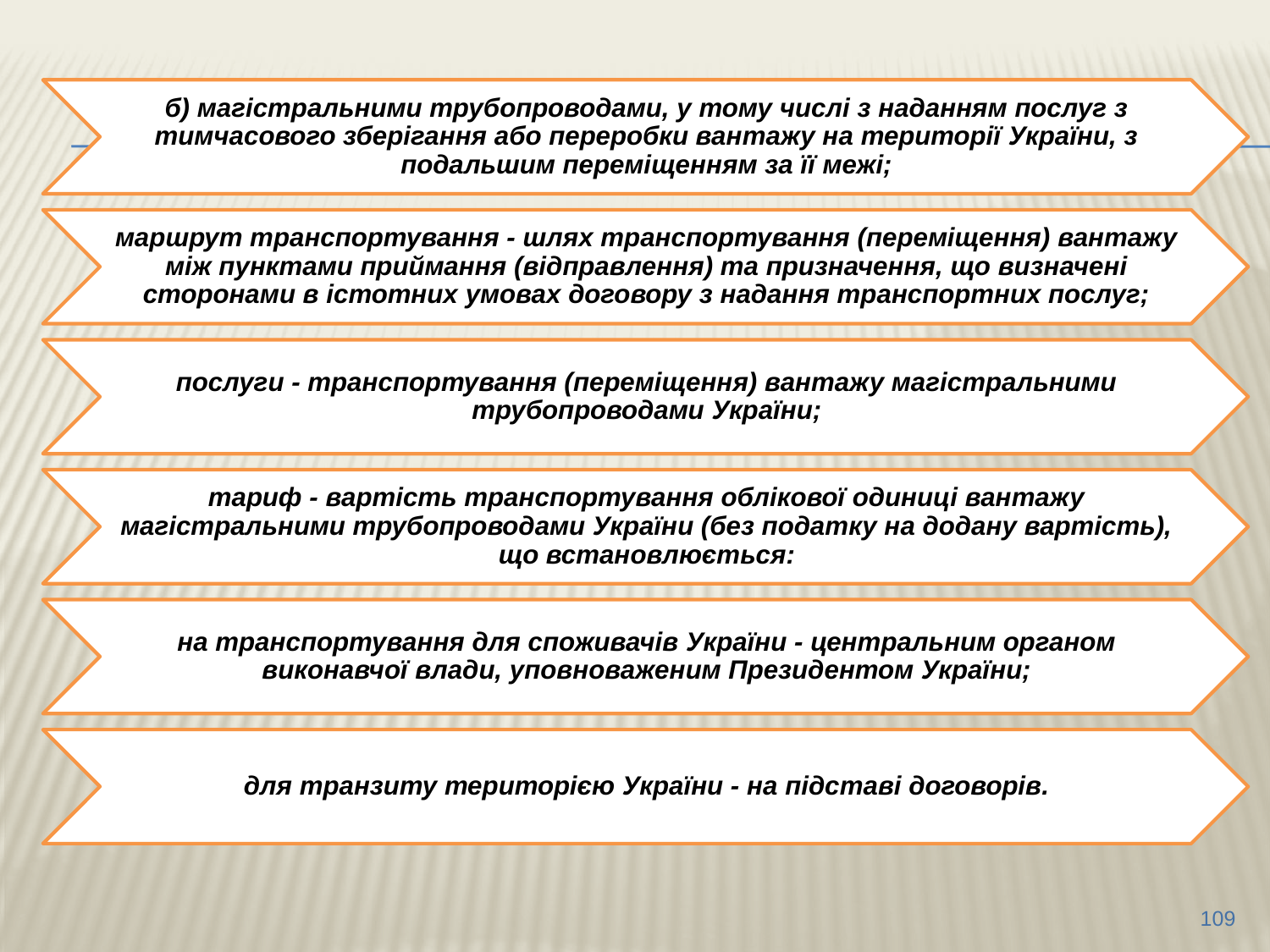

б) магістральними трубопроводами, у тому числі з наданням послуг з тимчасового зберігання або переробки вантажу на території України, з подальшим переміщенням за її межі;
маршрут транспортування - шлях транспортування (переміщення) вантажу між пунктами приймання (відправлення) та призначення, що визначені сторонами в істотних умовах договору з надання транспортних послуг;
послуги - транспортування (переміщення) вантажу магістральними трубопроводами України;
тариф - вартість транспортування облікової одиниці вантажу магістральними трубопроводами України (без податку на додану вартість), що встановлюється:
на транспортування для споживачів України - центральним органом виконавчої влади, уповноваженим Президентом України;
для транзиту територією України - на підставі договорів.
109